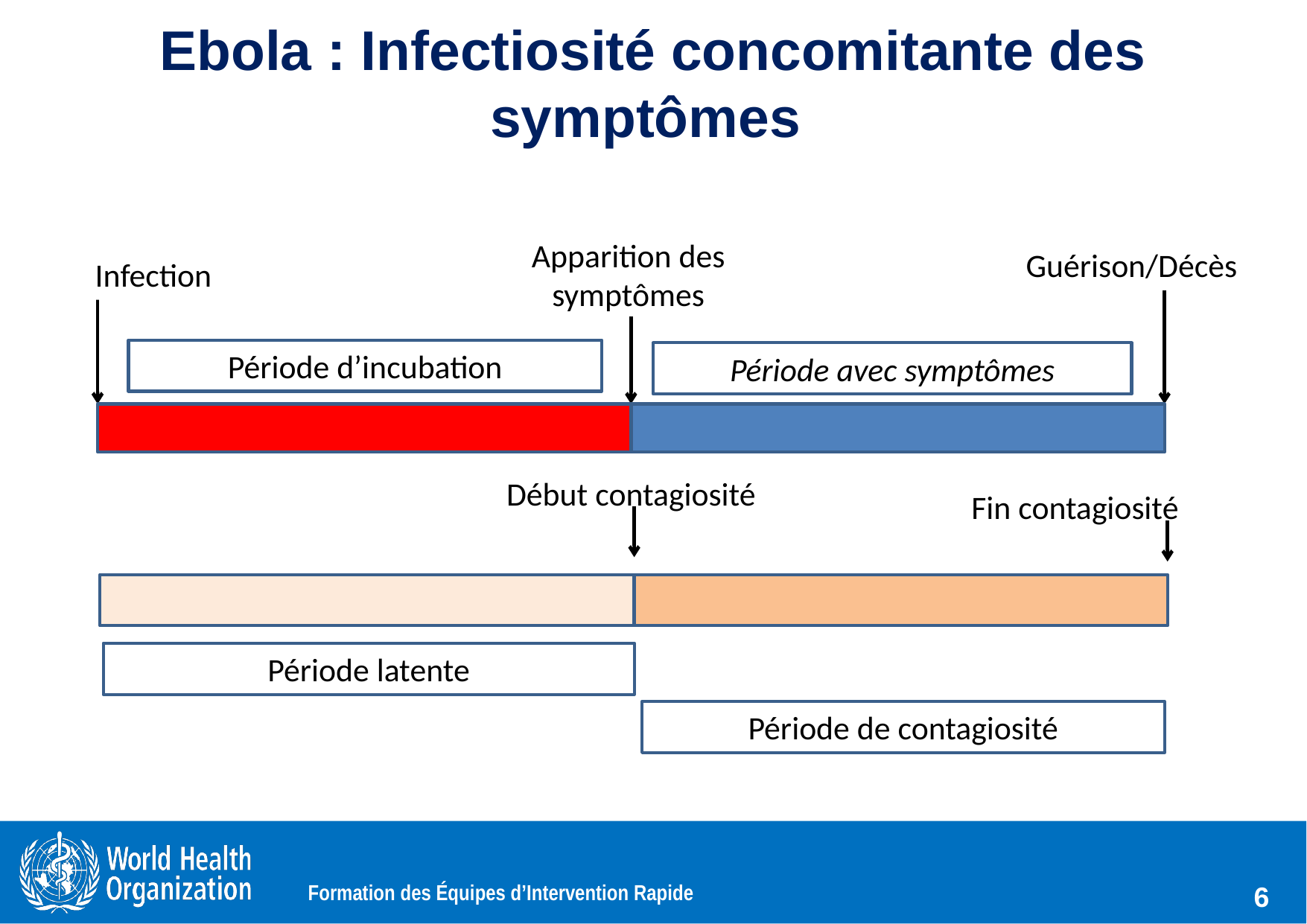

# Ebola : Infectiosité concomitante des symptômes
Guérison/Décès
Infection
Apparition des symptômes
Période d’incubation
Période avec symptômes

Début contagiosité
Fin contagiosité

Période latente
Période de contagiosité